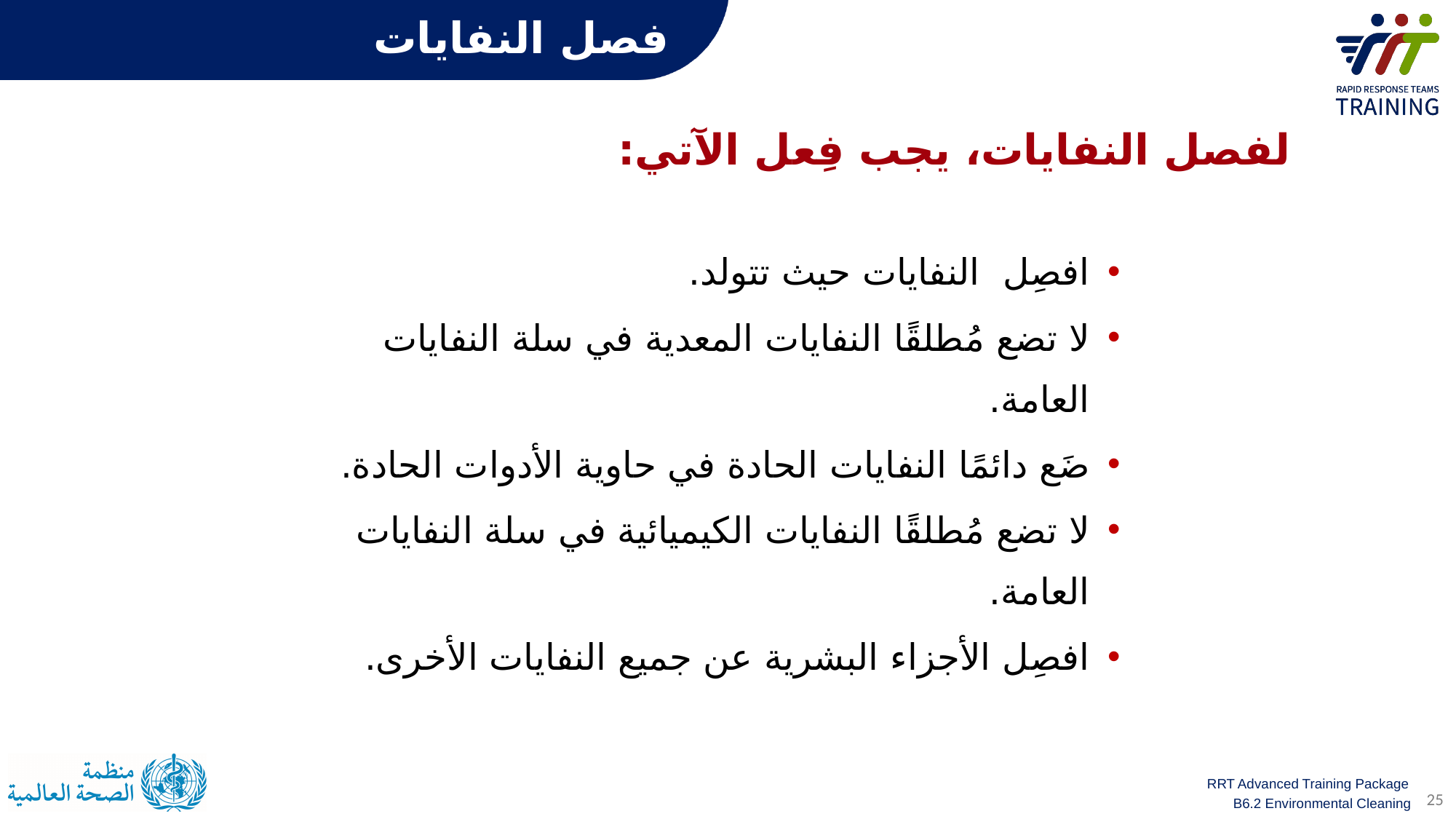

فصل النفايات
لفصل النفايات، يجب فِعل الآتي:
افصِل  النفايات حيث تتولد.
لا تضع مُطلقًا النفايات المعدية في سلة النفايات العامة.
ضَع دائمًا النفايات الحادة في حاوية الأدوات الحادة.
لا تضع مُطلقًا النفايات الكيميائية في سلة النفايات العامة.
افصِل الأجزاء البشرية عن جميع النفايات الأخرى.